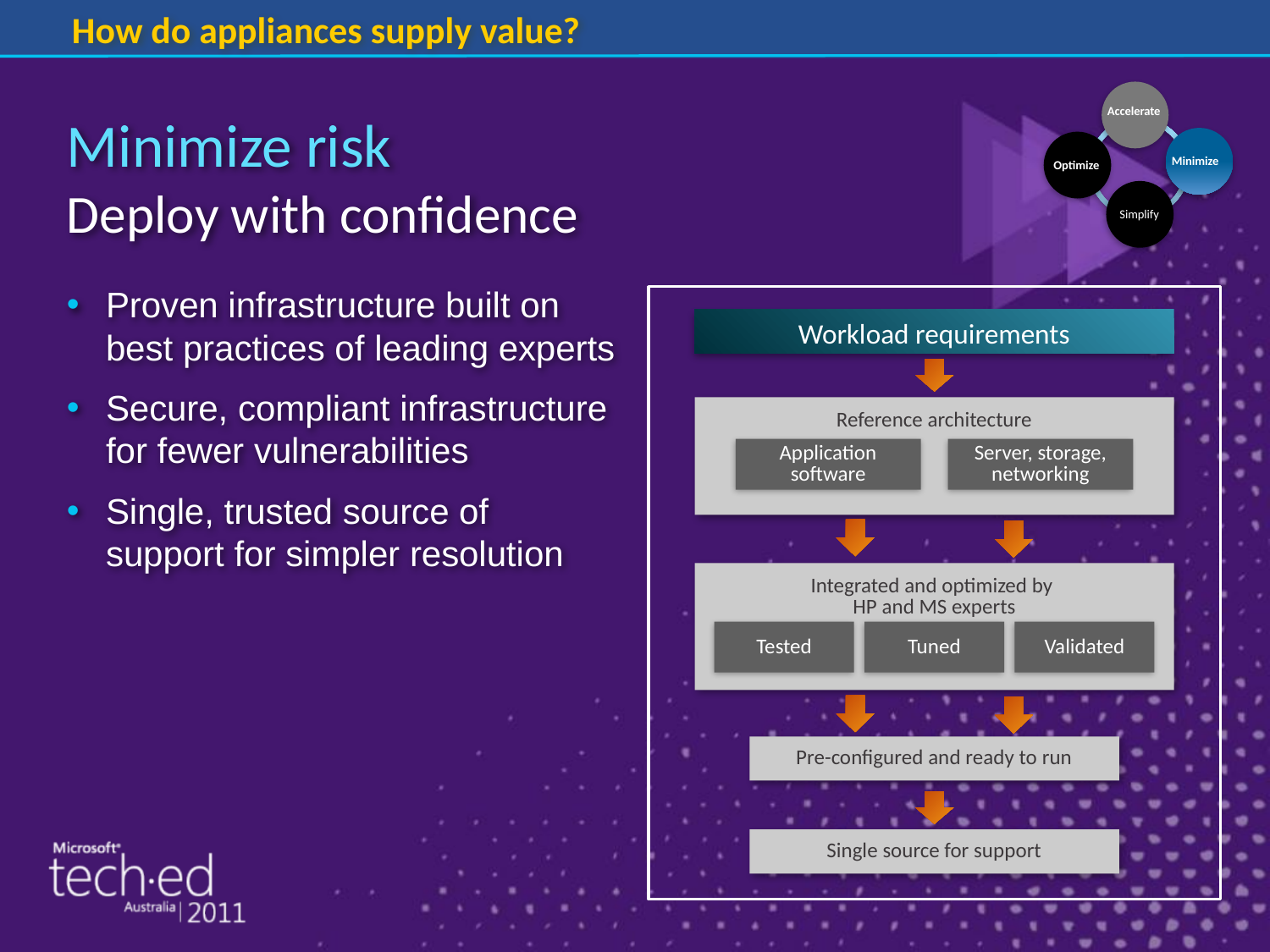

How do appliances supply value?

Accelerate
# Minimize risk Deploy with confidence

Minimize
Optimize

Simplify

Proven infrastructure built on best practices of leading experts
Secure, compliant infrastructure for fewer vulnerabilities
Single, trusted source of support for simpler resolution

Workload requirements

Reference architecture
Application software
Server, storage, networking

Integrated and optimized by
HP and MS experts
Tested
Tuned
Validated

Pre-configured and ready to run

Single source for support